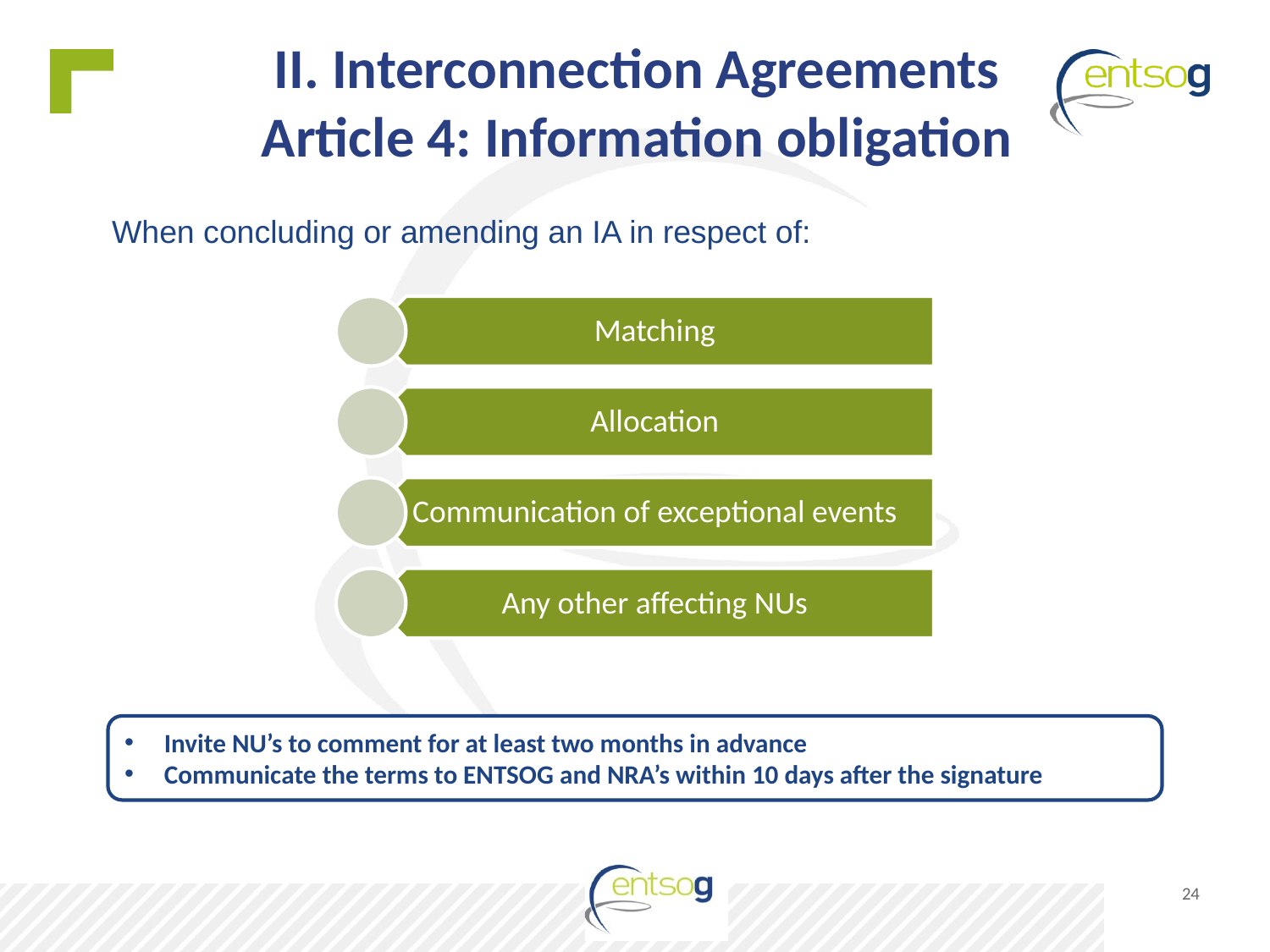

# II. Interconnection Agreements Article 4: Information obligation
When concluding or amending an IA in respect of:
Matching
Allocation
Communication of exceptional events
Any other affecting NUs
Invite NU’s to comment for at least two months in advance
Communicate the terms to ENTSOG and NRA’s within 10 days after the signature
24